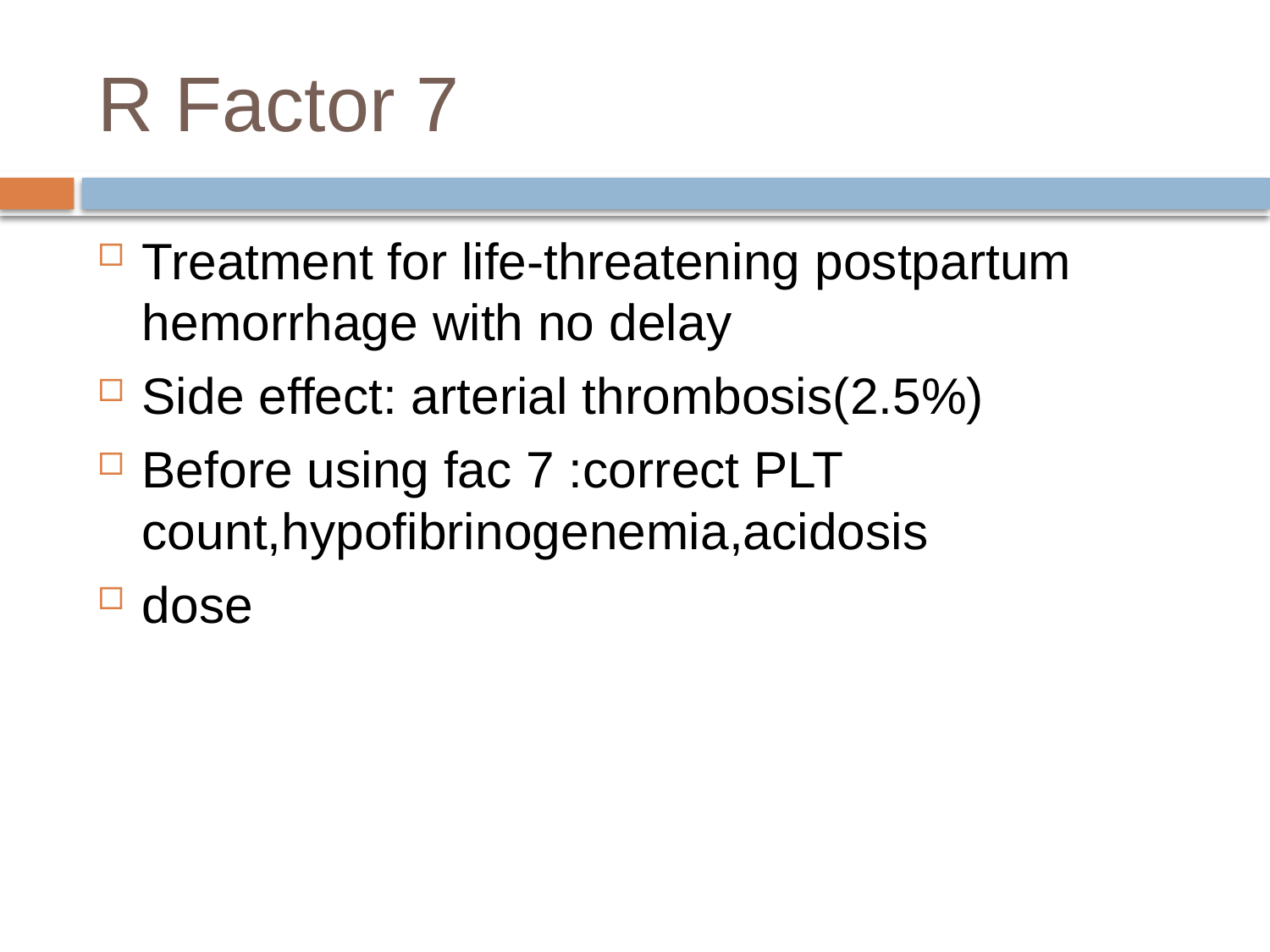

# R Factor 7
Treatment for life-threatening postpartum hemorrhage with no delay
Side effect: arterial thrombosis(2.5%)
Before using fac 7 :correct PLT count,hypofibrinogenemia,acidosis
dose